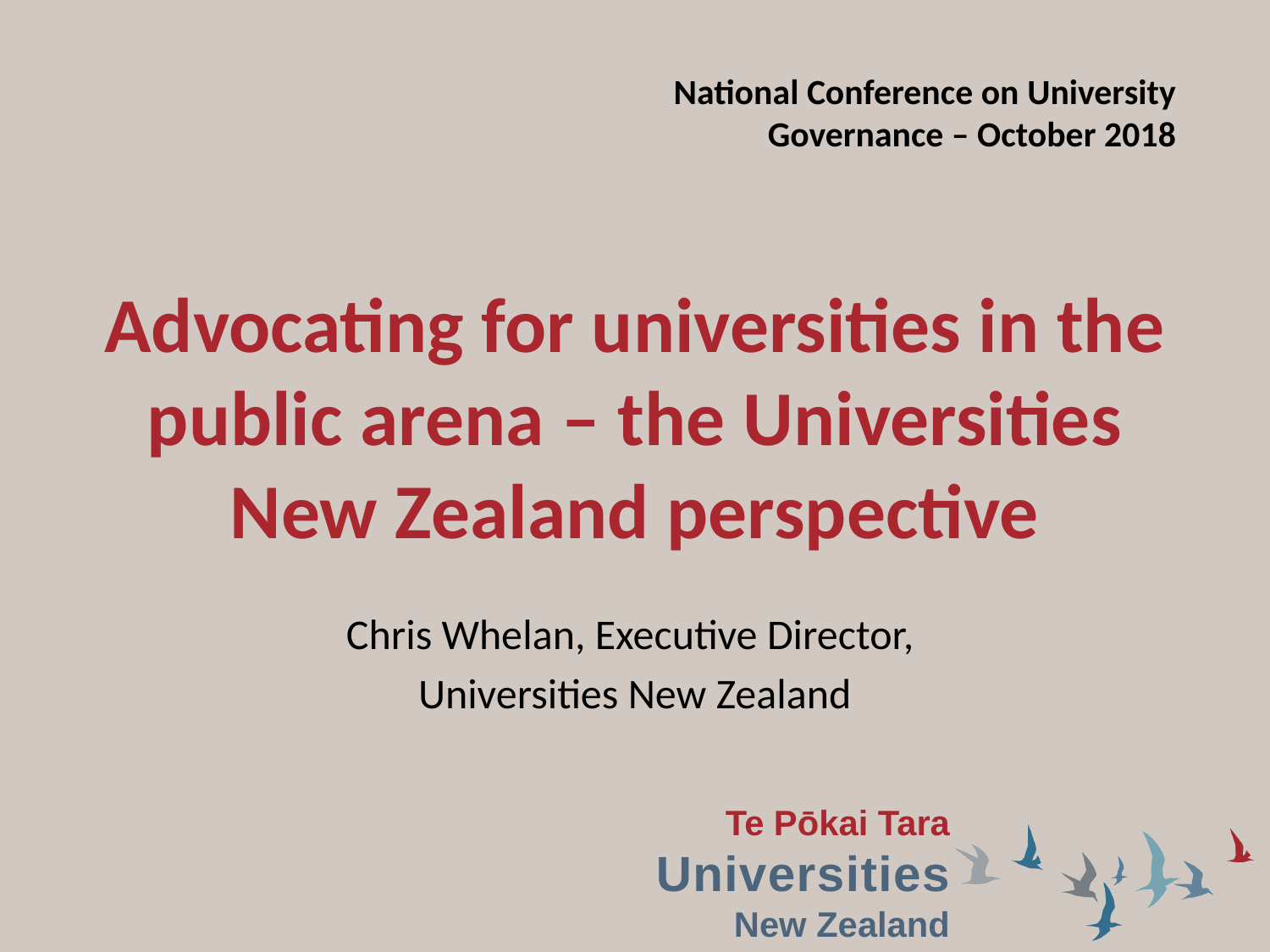

Advocating for universities in the public arena – the Universities New Zealand perspective

Chris Whelan, Executive Director,
Universities New Zealand

National Conference on University Governance – October 2018

Te Pōkai Tara
Universities
New Zealand